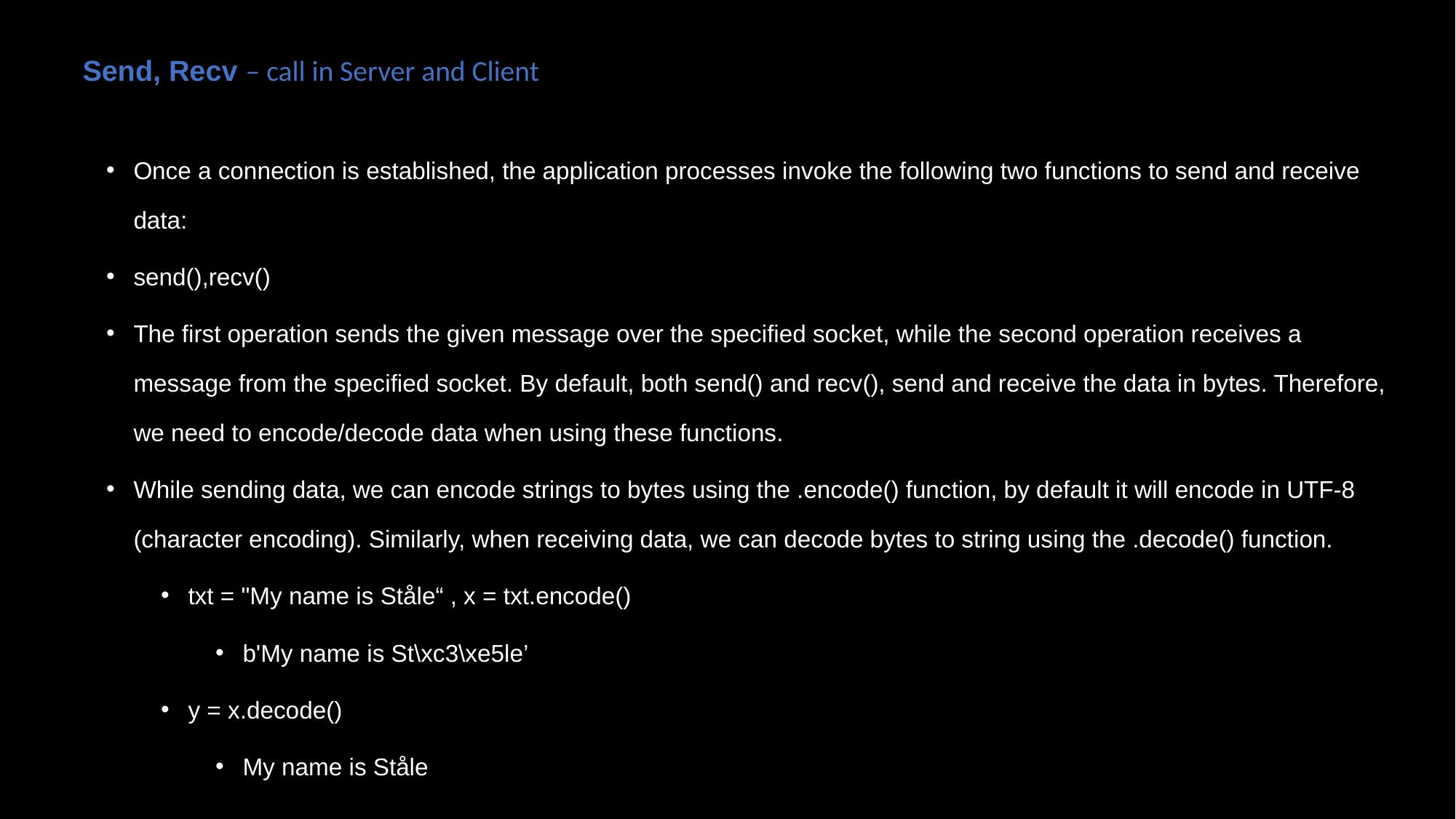

# Send, Recv – call in Server and Client
Once a connection is established, the application processes invoke the following two functions to send and receive data:
send(),recv()
The first operation sends the given message over the specified socket, while the second operation receives a message from the specified socket. By default, both send() and recv(), send and receive the data in bytes. Therefore, we need to encode/decode data when using these functions.
While sending data, we can encode strings to bytes using the .encode() function, by default it will encode in UTF-8 (character encoding). Similarly, when receiving data, we can decode bytes to string using the .decode() function.
txt = "My name is Ståle“ , x = txt.encode()
b'My name is St\xc3\xe5le’
y = x.decode()
My name is Ståle